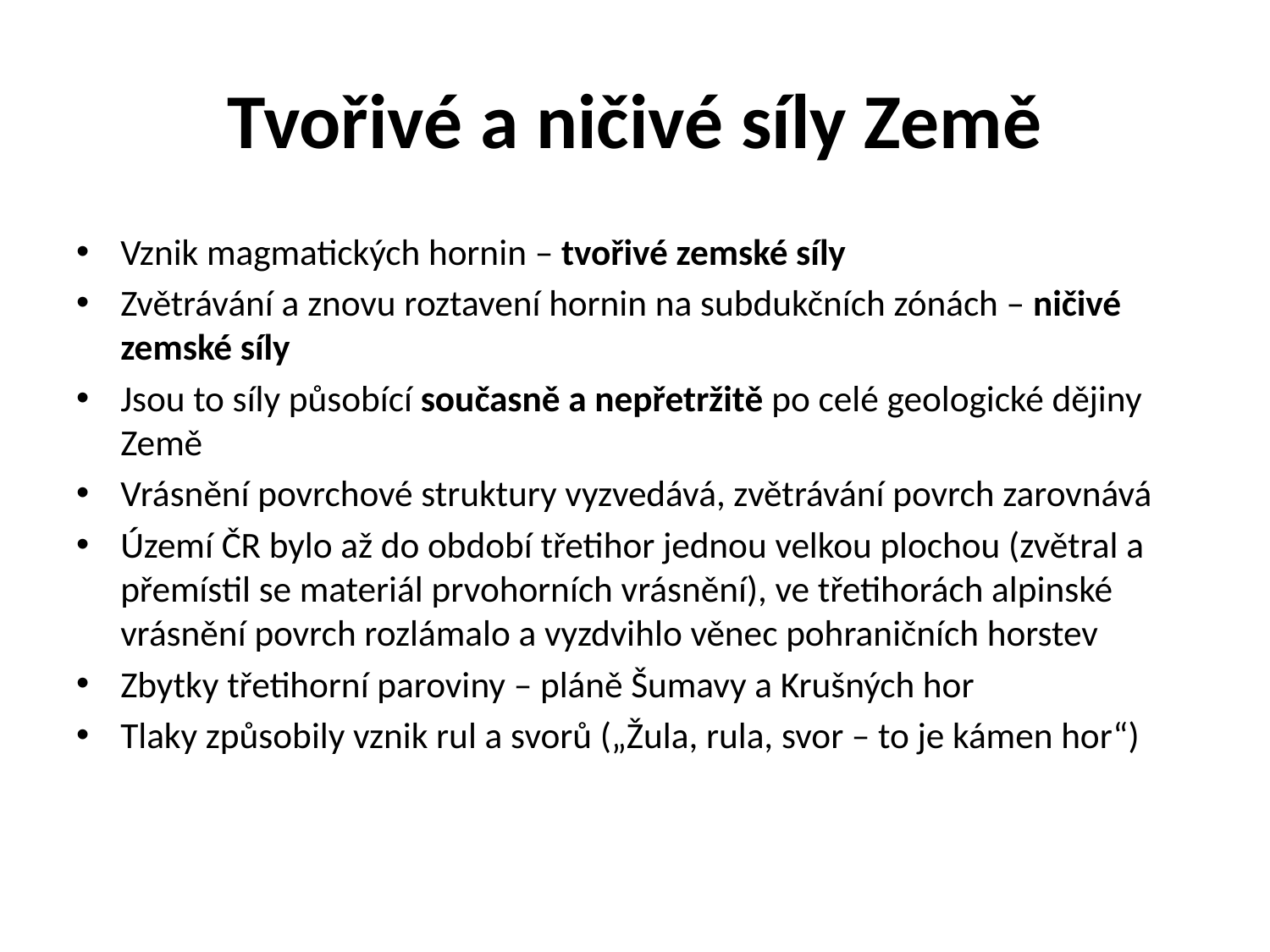

# Tvořivé a ničivé síly Země
Vznik magmatických hornin – tvořivé zemské síly
Zvětrávání a znovu roztavení hornin na subdukčních zónách – ničivé zemské síly
Jsou to síly působící současně a nepřetržitě po celé geologické dějiny Země
Vrásnění povrchové struktury vyzvedává, zvětrávání povrch zarovnává
Území ČR bylo až do období třetihor jednou velkou plochou (zvětral a přemístil se materiál prvohorních vrásnění), ve třetihorách alpinské vrásnění povrch rozlámalo a vyzdvihlo věnec pohraničních horstev
Zbytky třetihorní paroviny – pláně Šumavy a Krušných hor
Tlaky způsobily vznik rul a svorů („Žula, rula, svor – to je kámen hor“)